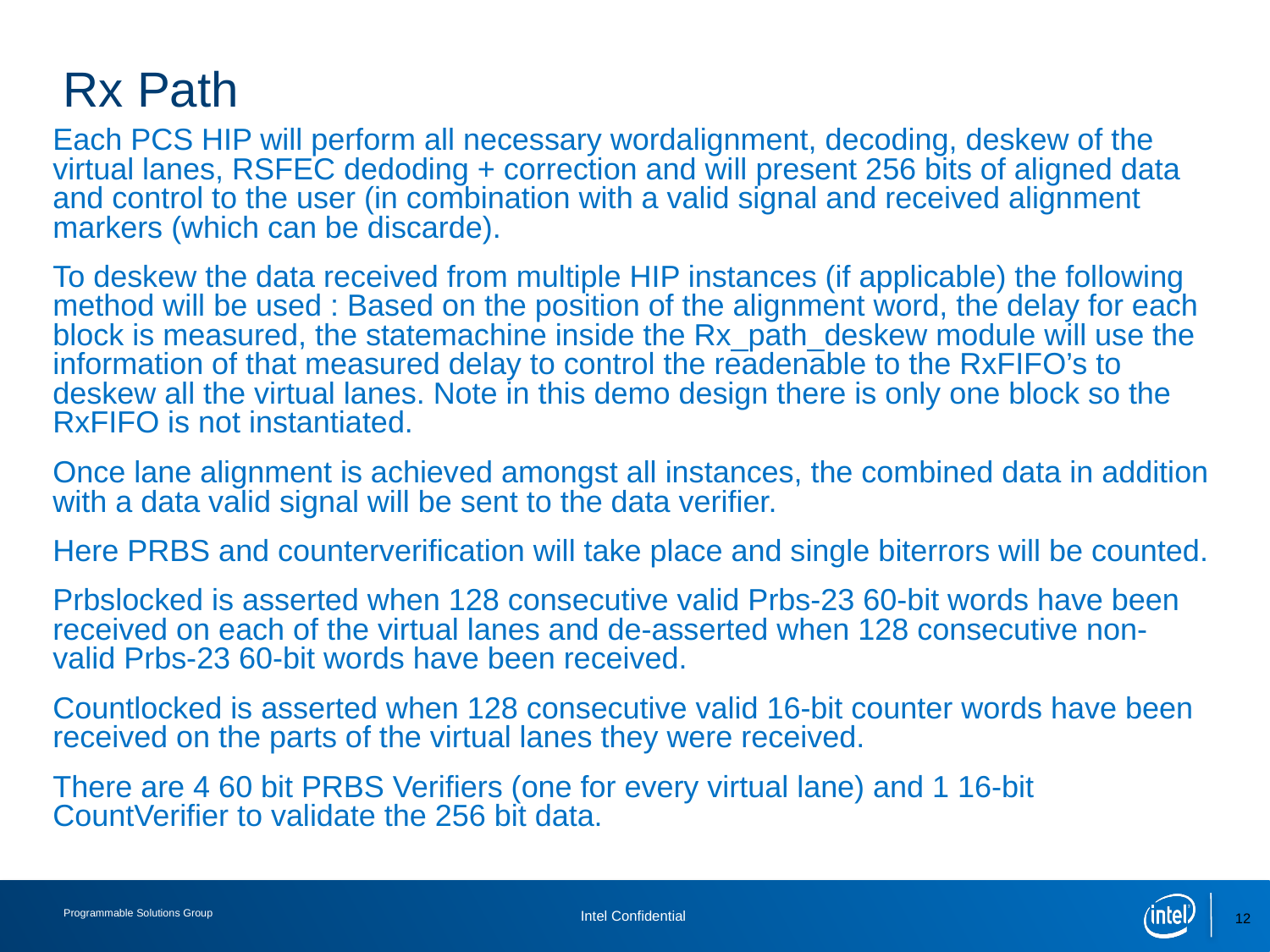

# Rx Path
Each PCS HIP will perform all necessary wordalignment, decoding, deskew of the virtual lanes, RSFEC dedoding + correction and will present 256 bits of aligned data and control to the user (in combination with a valid signal and received alignment markers (which can be discarde).
To deskew the data received from multiple HIP instances (if applicable) the following method will be used : Based on the position of the alignment word, the delay for each block is measured, the statemachine inside the Rx_path_deskew module will use the information of that measured delay to control the readenable to the RxFIFO’s to deskew all the virtual lanes. Note in this demo design there is only one block so the RxFIFO is not instantiated.
Once lane alignment is achieved amongst all instances, the combined data in addition with a data valid signal will be sent to the data verifier.
Here PRBS and counterverification will take place and single biterrors will be counted.
Prbslocked is asserted when 128 consecutive valid Prbs-23 60-bit words have been received on each of the virtual lanes and de-asserted when 128 consecutive non-valid Prbs-23 60-bit words have been received.
Countlocked is asserted when 128 consecutive valid 16-bit counter words have been received on the parts of the virtual lanes they were received.
There are 4 60 bit PRBS Verifiers (one for every virtual lane) and 1 16-bit CountVerifier to validate the 256 bit data.
12